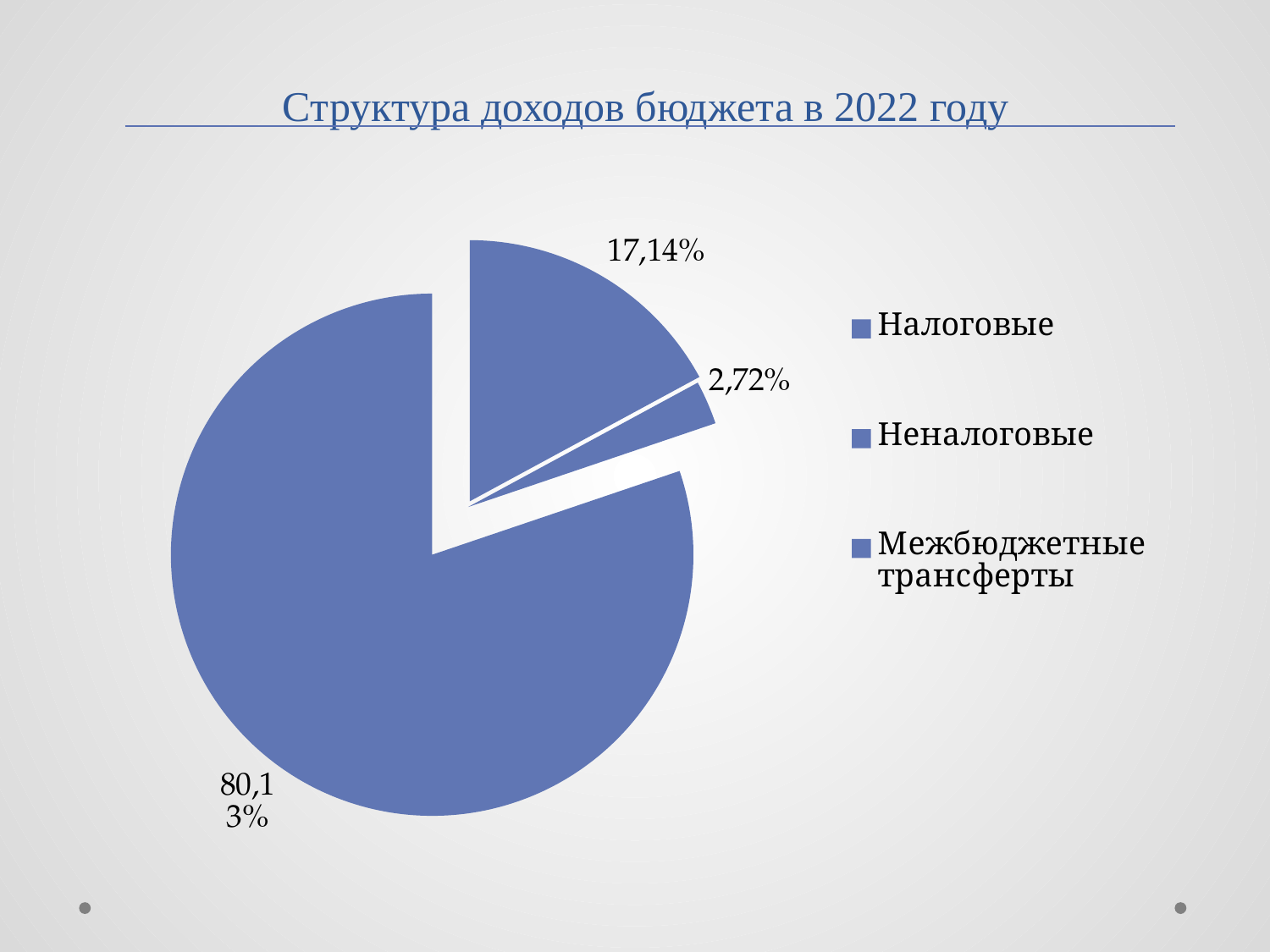

# Структура доходов бюджета в 2022 году

### Chart

| Category | Столбец1 |
|---|---|
| Налоговые | 0.171 |
| Неналоговые | 0.027 |
| Межбюджетные трансферты | 0.802 |